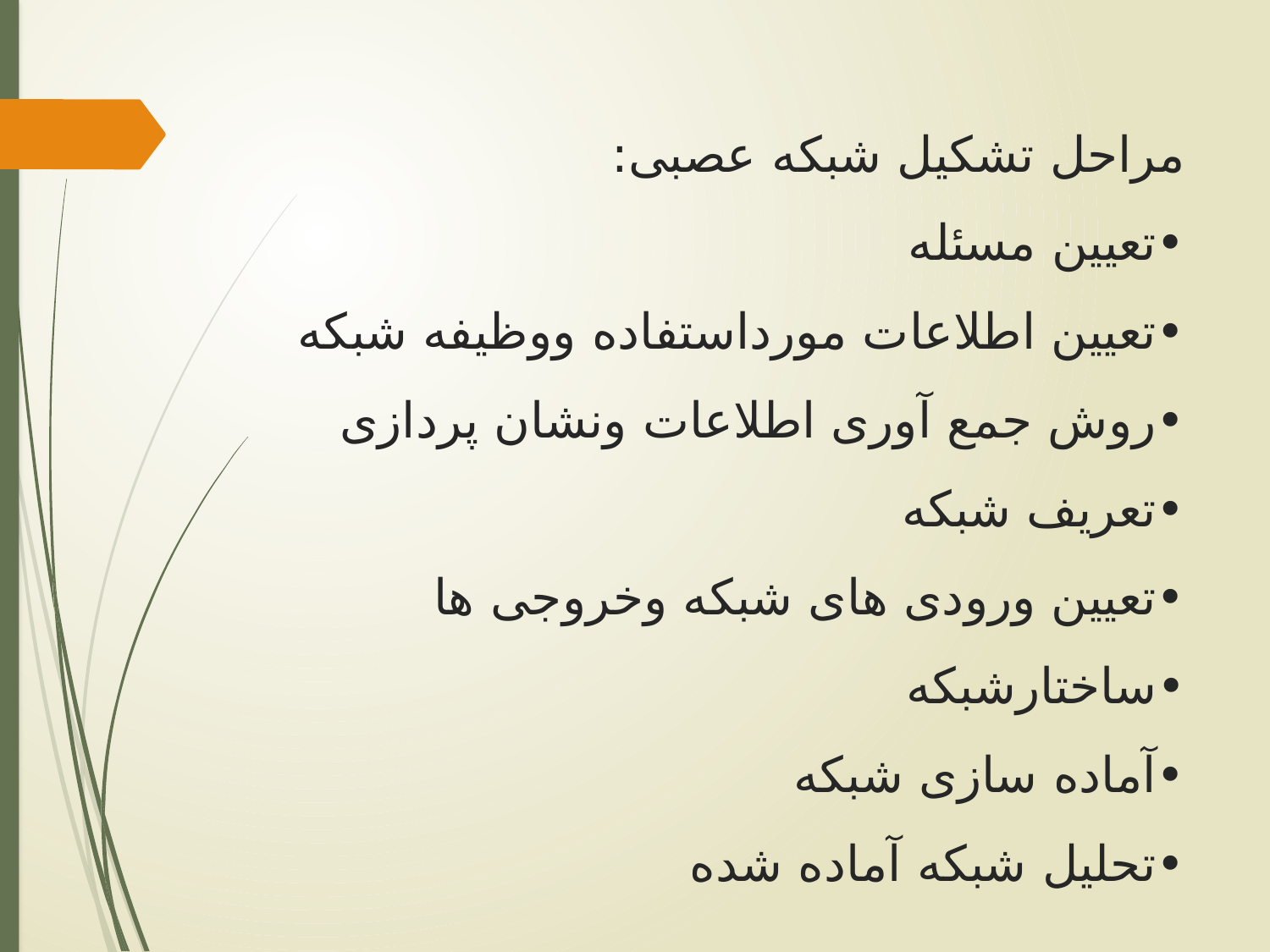

# مراحل تشکیل شبکه عصبی: •تعیین مسئله •تعیین اطلاعات مورداستفاده ووظیفه شبکه •روش جمع آوری اطلاعات ونشان پردازی •تعریف شبکه •تعیین ورودی های شبکه وخروجی ها •ساختارشبکه •آماده سازی شبکه •تحلیل شبکه آماده شده